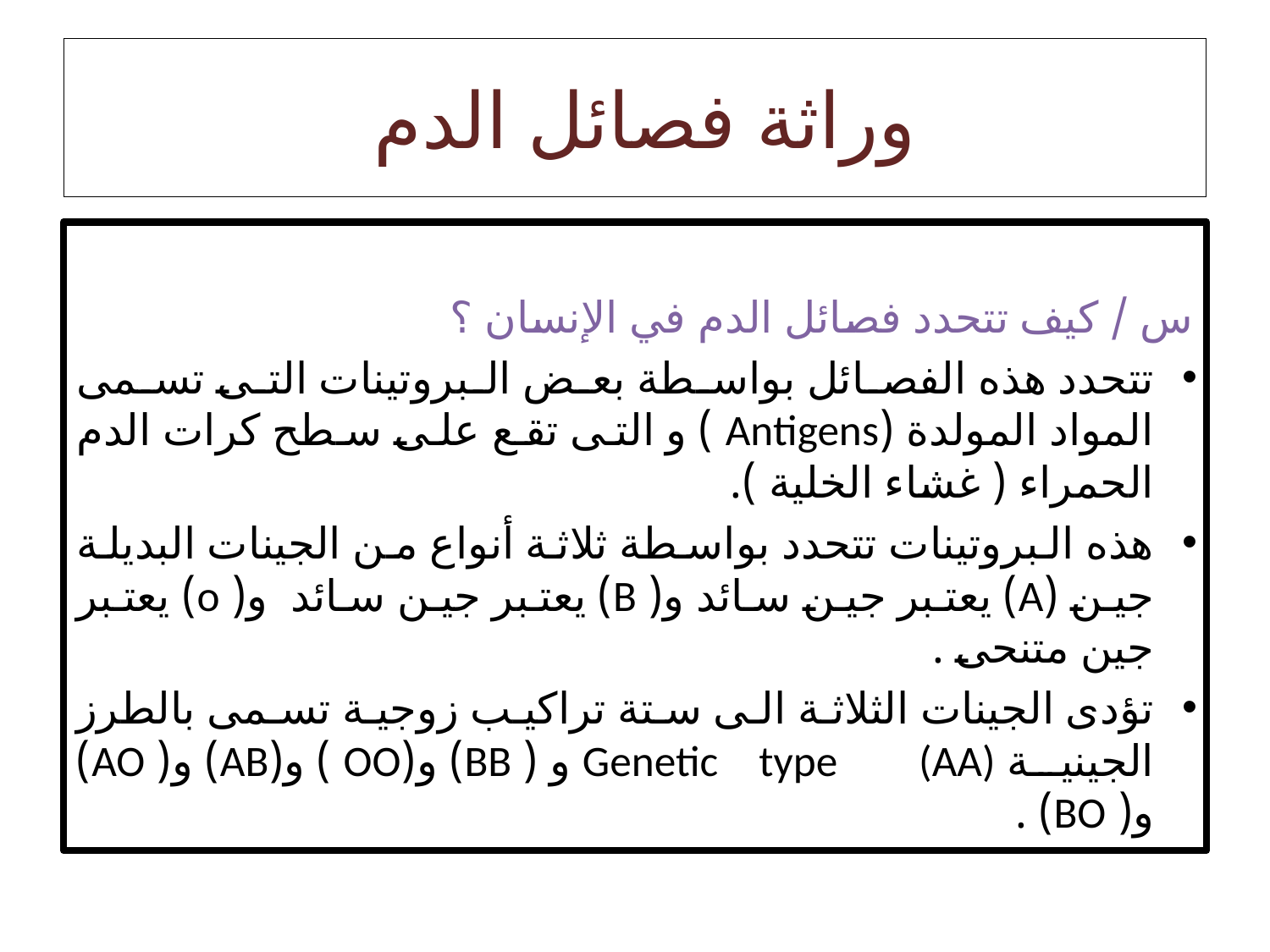

# وراثة فصائل الدم

س / كيف تتحدد فصائل الدم في الإنسان ؟
تتحدد هذه الفصائل بواسطة بعض البروتينات التى تسمى المواد المولدة (Antigens ) و التى تقع على سطح كرات الدم الحمراء ( غشاء الخلية ).
هذه البروتينات تتحدد بواسطة ثلاثة أنواع من الجينات البديلة جين (A) يعتبر جين سائد و( B) يعتبر جين سائد  و( o) يعتبر جين متنحى .
تؤدى الجينات الثلاثة الى ستة تراكيب زوجية تسمى بالطرز الجينية Genetic type  (AA) و ( BB) و(OO ) و(AB) و( AO) و( BO) .